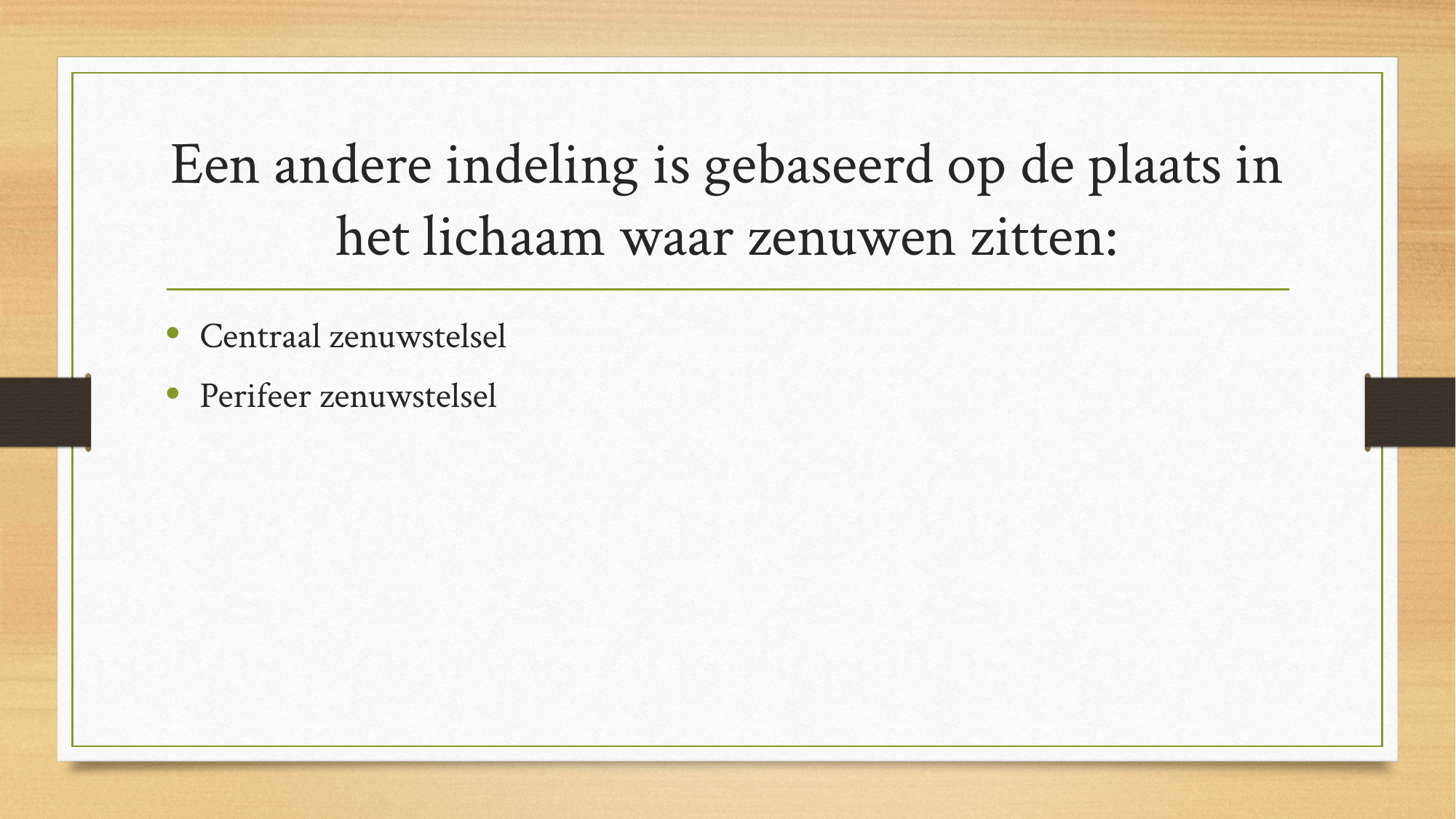

# Een andere indeling is gebaseerd op de plaats in het lichaam waar zenuwen zitten:
Centraal zenuwstelsel
Perifeer zenuwstelsel